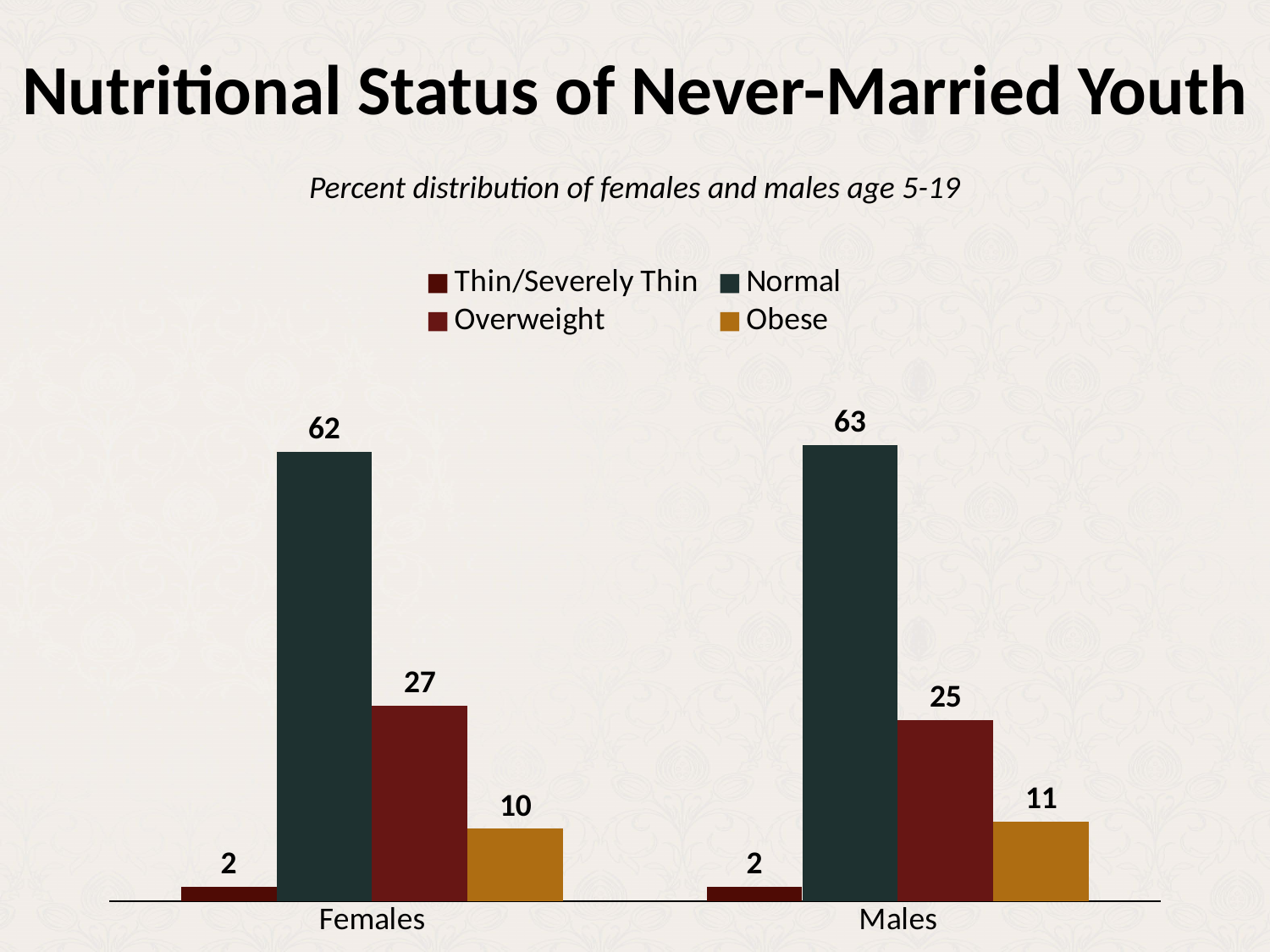

# Nutritional Status of Never-Married Youth
Percent distribution of females and males age 5-19

### Chart

| Category | Thin/Severely Thin | Normal | Overweight | Obese |
|---|---|---|---|---|
| Females | 2.0 | 62.0 | 27.0 | 10.0 |
| Males | 2.0 | 63.0 | 25.0 | 11.0 |